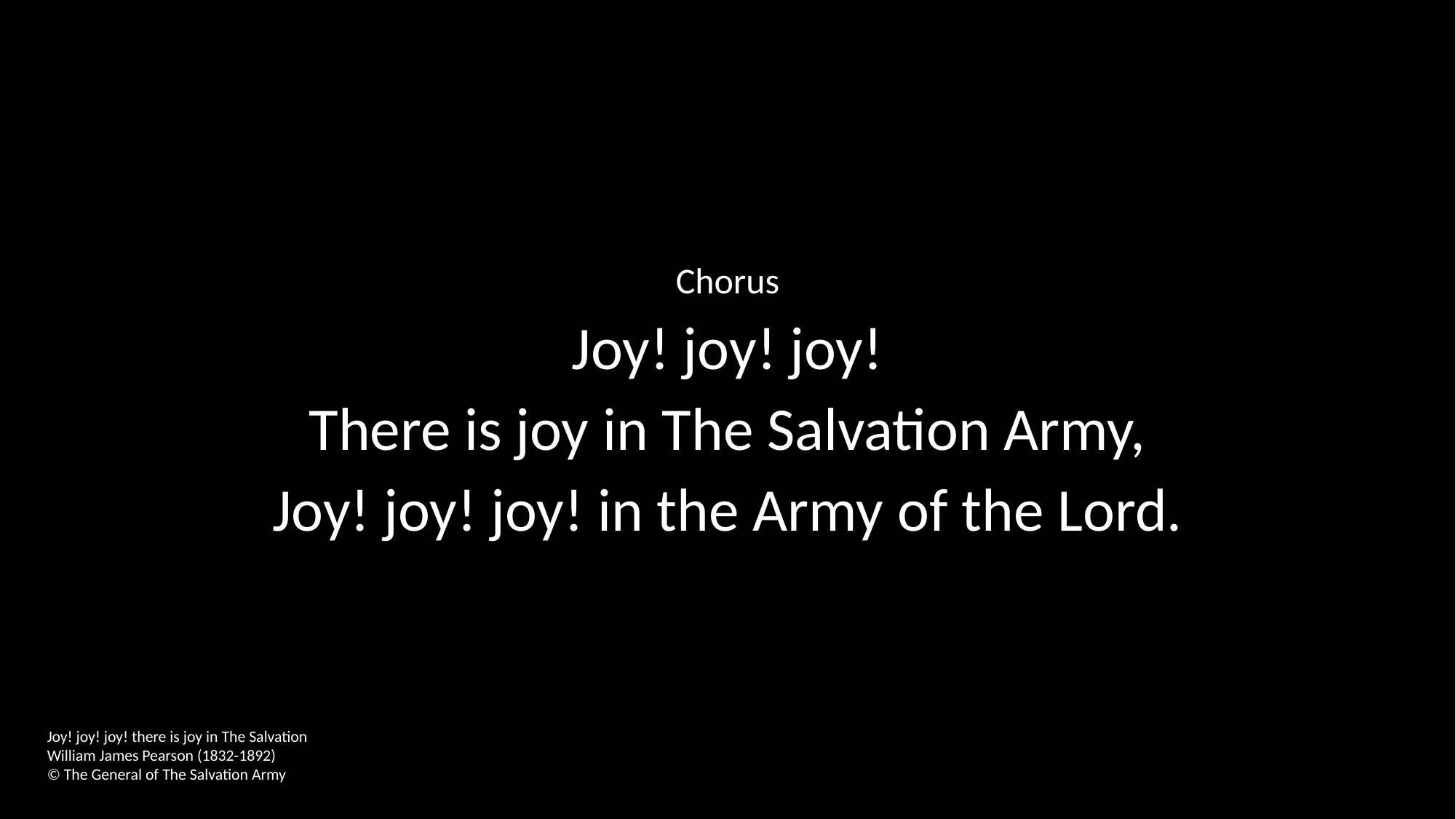

Chorus
Joy! joy! joy!
There is joy in The Salvation Army,
Joy! joy! joy! in the Army of the Lord.
Joy! joy! joy! there is joy in The Salvation
William James Pearson (1832-1892)
© The General of The Salvation Army